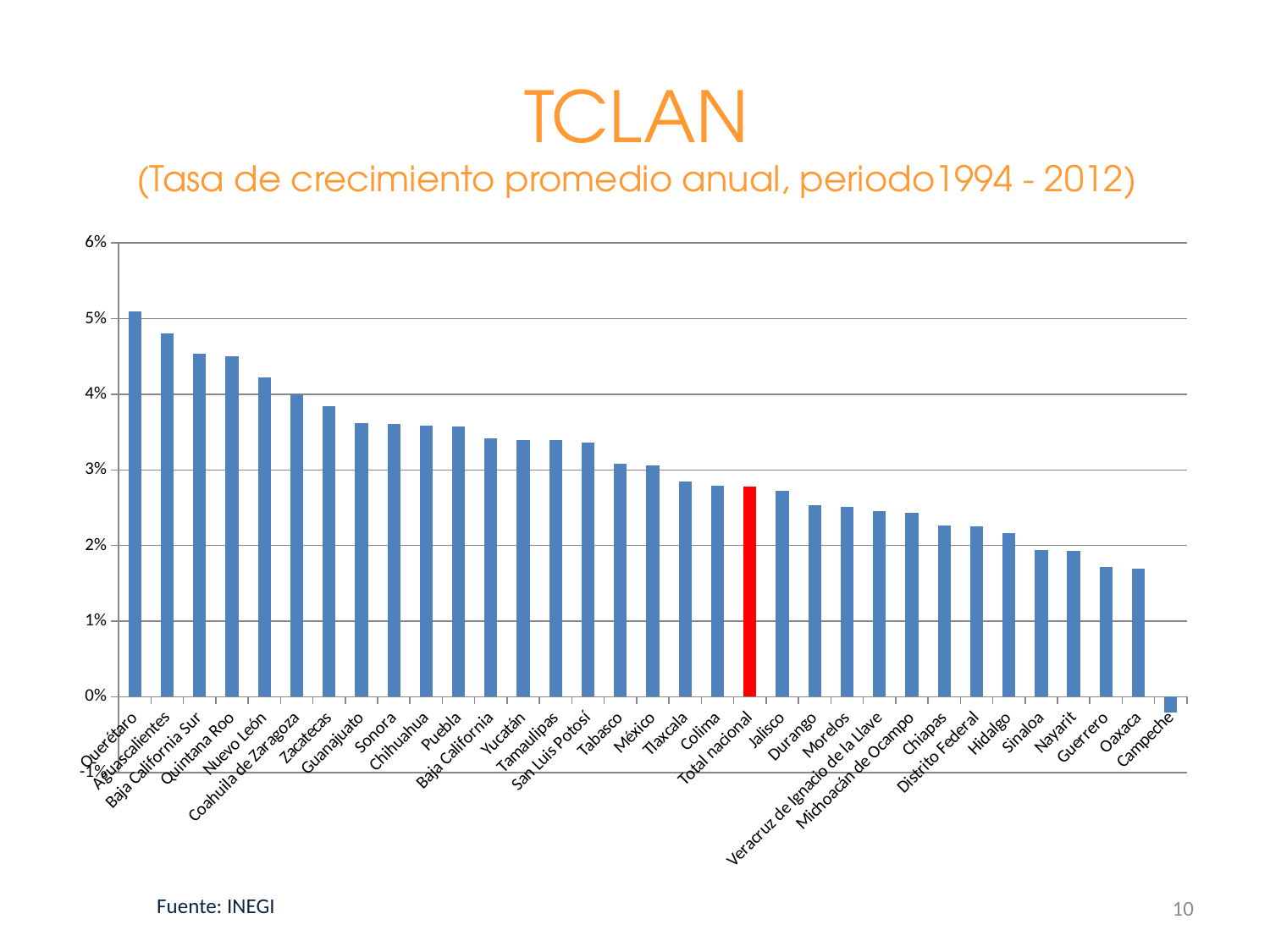

# TCLAN (Tasa de crecimiento promedio anual, periodo1994 - 2012)

### Chart

| Category | Crecimiento (eje izquierdo) |
|---|---|
| Querétaro | 0.050941464821807884 |
| Aguascalientes | 0.048038719398529064 |
| Baja California Sur | 0.04535740917268755 |
| Quintana Roo | 0.04508017729046439 |
| Nuevo León | 0.042183866329158416 |
| Coahuila de Zaragoza | 0.04000009757059251 |
| Zacatecas | 0.03845693343332921 |
| Guanajuato | 0.03620263693930489 |
| Sonora | 0.036066281259004 |
| Chihuahua | 0.03582522299610341 |
| Puebla | 0.03577939344401115 |
| Baja California | 0.034188505087802946 |
| Yucatán | 0.034004919173691 |
| Tamaulipas | 0.03395264581291167 |
| San Luis Potosí | 0.033668452120601225 |
| Tabasco | 0.03084597528152246 |
| México | 0.030644842816616717 |
| Tlaxcala | 0.028501945176443375 |
| Colima | 0.02795270101994527 |
| Total nacional | 0.02776418785037735 |
| Jalisco | 0.027261110537324506 |
| Durango | 0.025375486285260516 |
| Morelos | 0.02513471655460108 |
| Veracruz de Ignacio de la Llave | 0.024518427833502367 |
| Michoacán de Ocampo | 0.024370604682554052 |
| Chiapas | 0.022655151645348003 |
| Distrito Federal | 0.02254880213223649 |
| Hidalgo | 0.021688275935155092 |
| Sinaloa | 0.01943967494847816 |
| Nayarit | 0.019263534662976475 |
| Guerrero | 0.0171668809181869 |
| Oaxaca | 0.016918704107546968 |
| Campeche | -0.002068387139551825 |
10
Fuente: INEGI